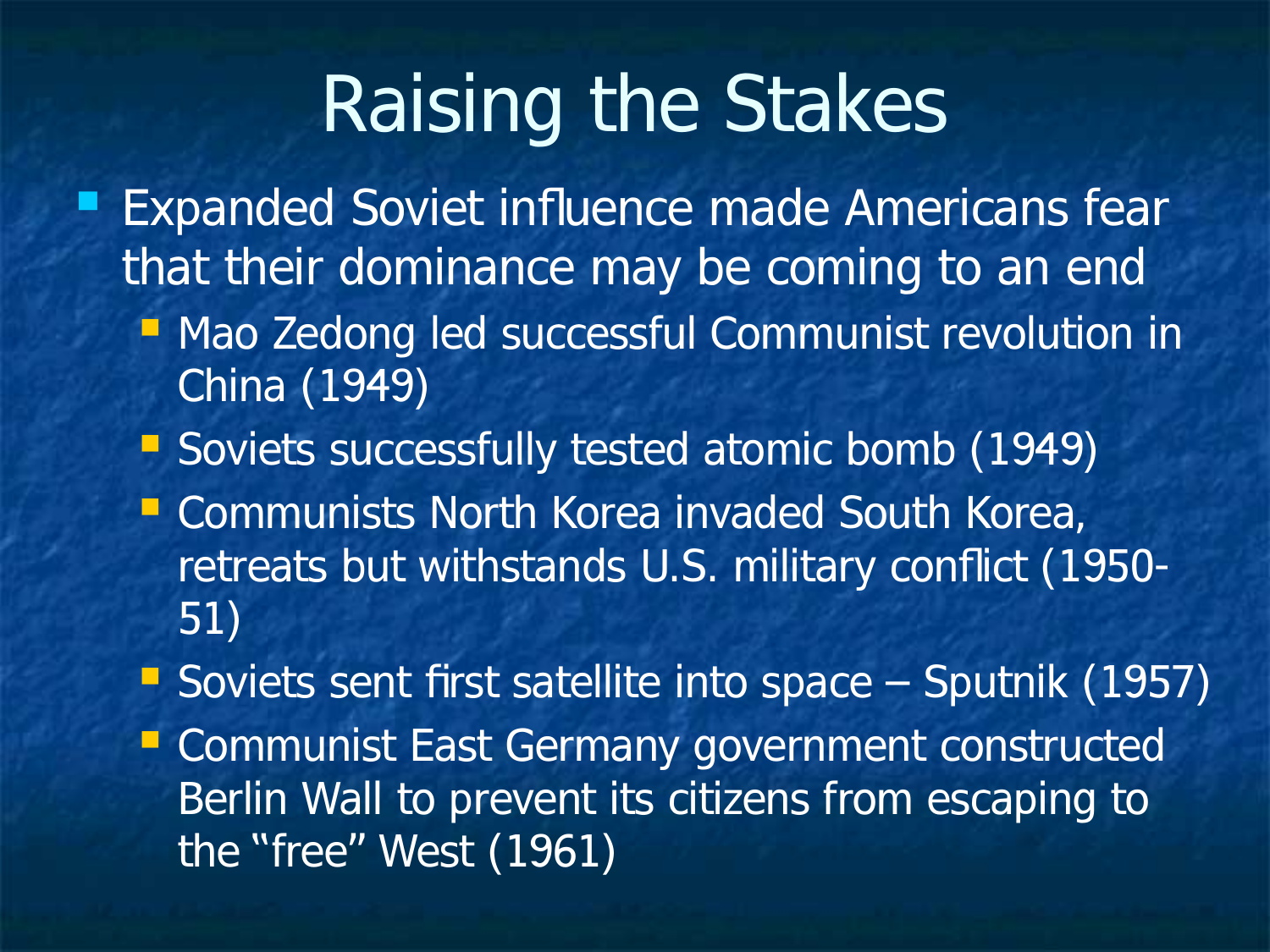

Raising the Stakes
Expanded Soviet influence made Americans fear that their dominance may be coming to an end
Mao Zedong led successful Communist revolution in China (1949)
Soviets successfully tested atomic bomb (1949)
Communists North Korea invaded South Korea, retreats but withstands U.S. military conflict (1950-51)
Soviets sent first satellite into space – Sputnik (1957)
Communist East Germany government constructed Berlin Wall to prevent its citizens from escaping to the “free” West (1961)